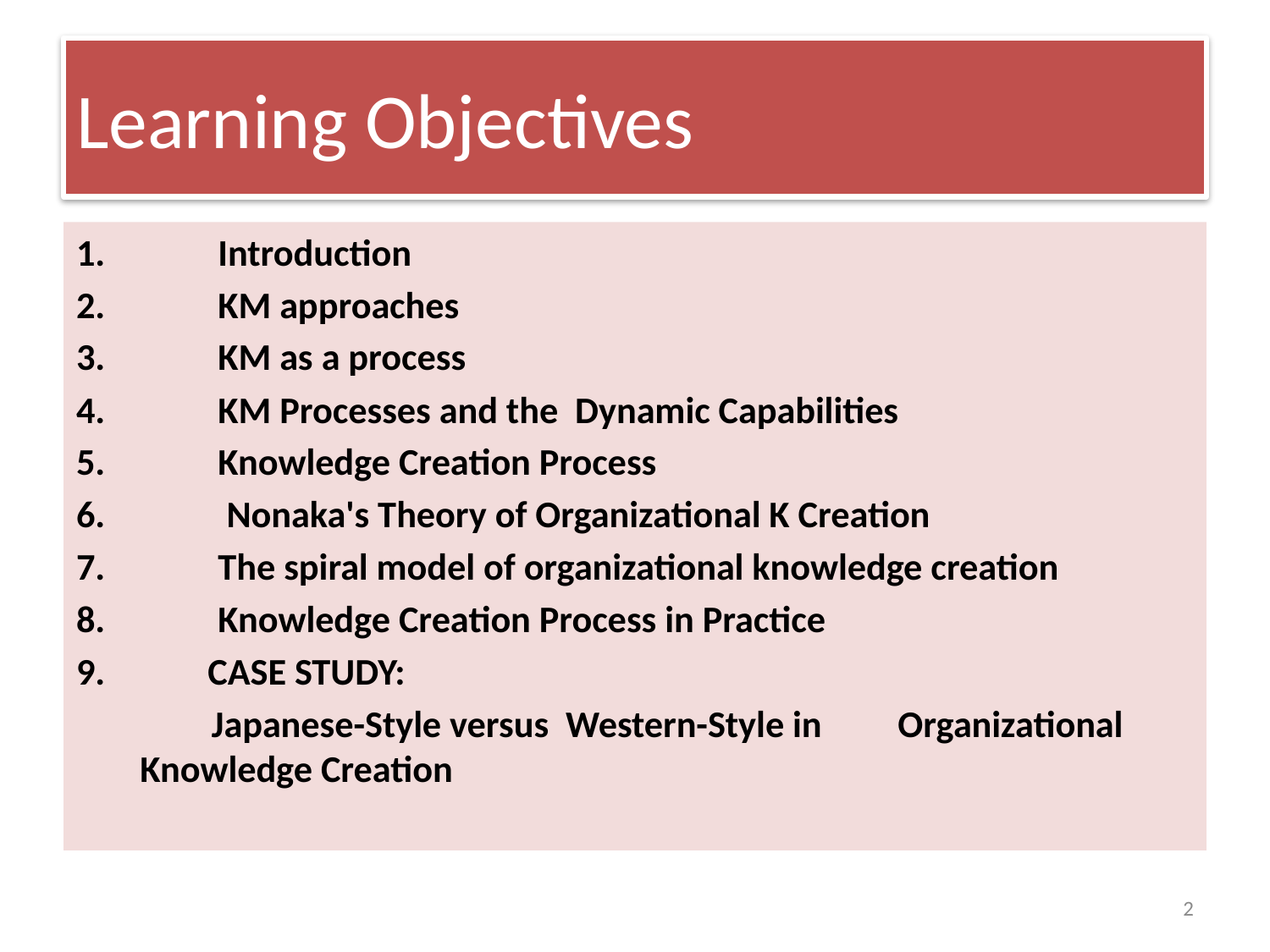

# Learning Objectives
Introduction
KM approaches
KM as a process
KM Processes and the  Dynamic Capabilities
Knowledge Creation Process
 Nonaka's Theory of Organizational K Creation
The spiral model of organizational knowledge creation
Knowledge Creation Process in Practice
        CASE STUDY:
                Japanese-Style versus  Western-Style in         Organizational Knowledge Creation

2